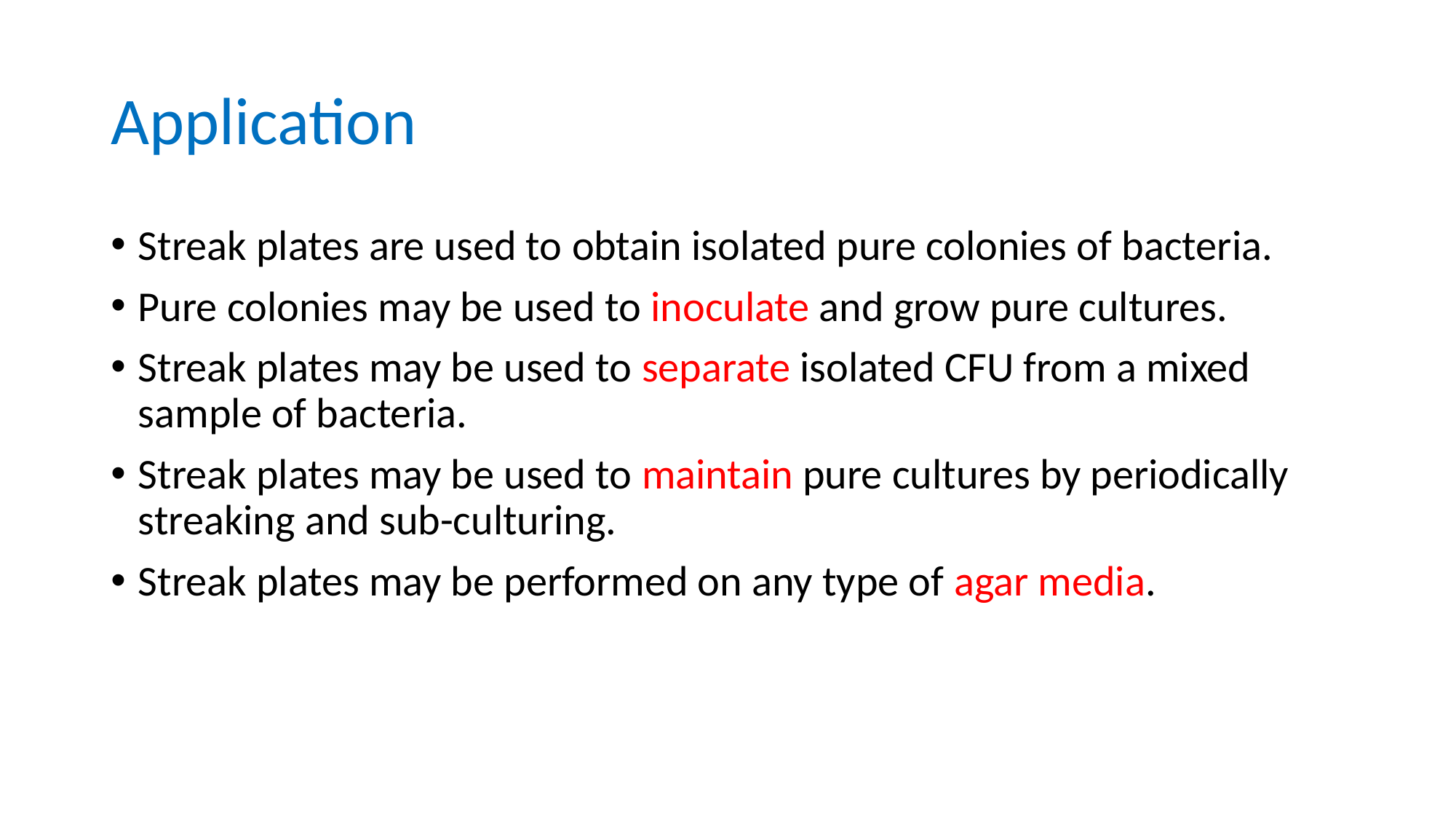

# Application
Streak plates are used to obtain isolated pure colonies of bacteria.
Pure colonies may be used to inoculate and grow pure cultures.
Streak plates may be used to separate isolated CFU from a mixed sample of bacteria.
Streak plates may be used to maintain pure cultures by periodically streaking and sub-culturing.
Streak plates may be performed on any type of agar media.